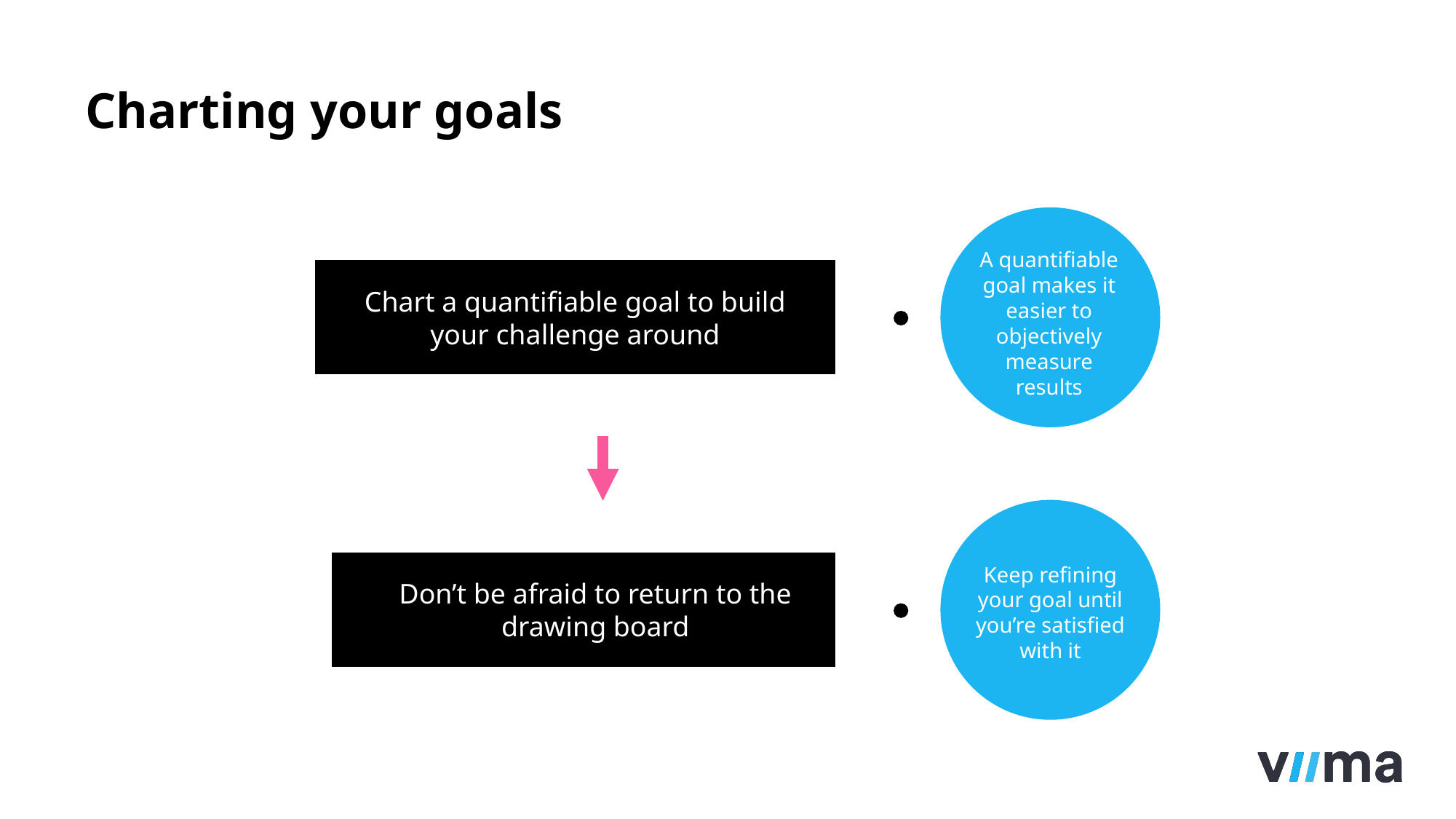

# Charting your goals

A quantifiable goal makes it easier to objectively measure results

Chart a quantifiable goal to build your challenge around

Keep refining your goal until you’re satisfied with it
Don’t be afraid to return to the drawing board